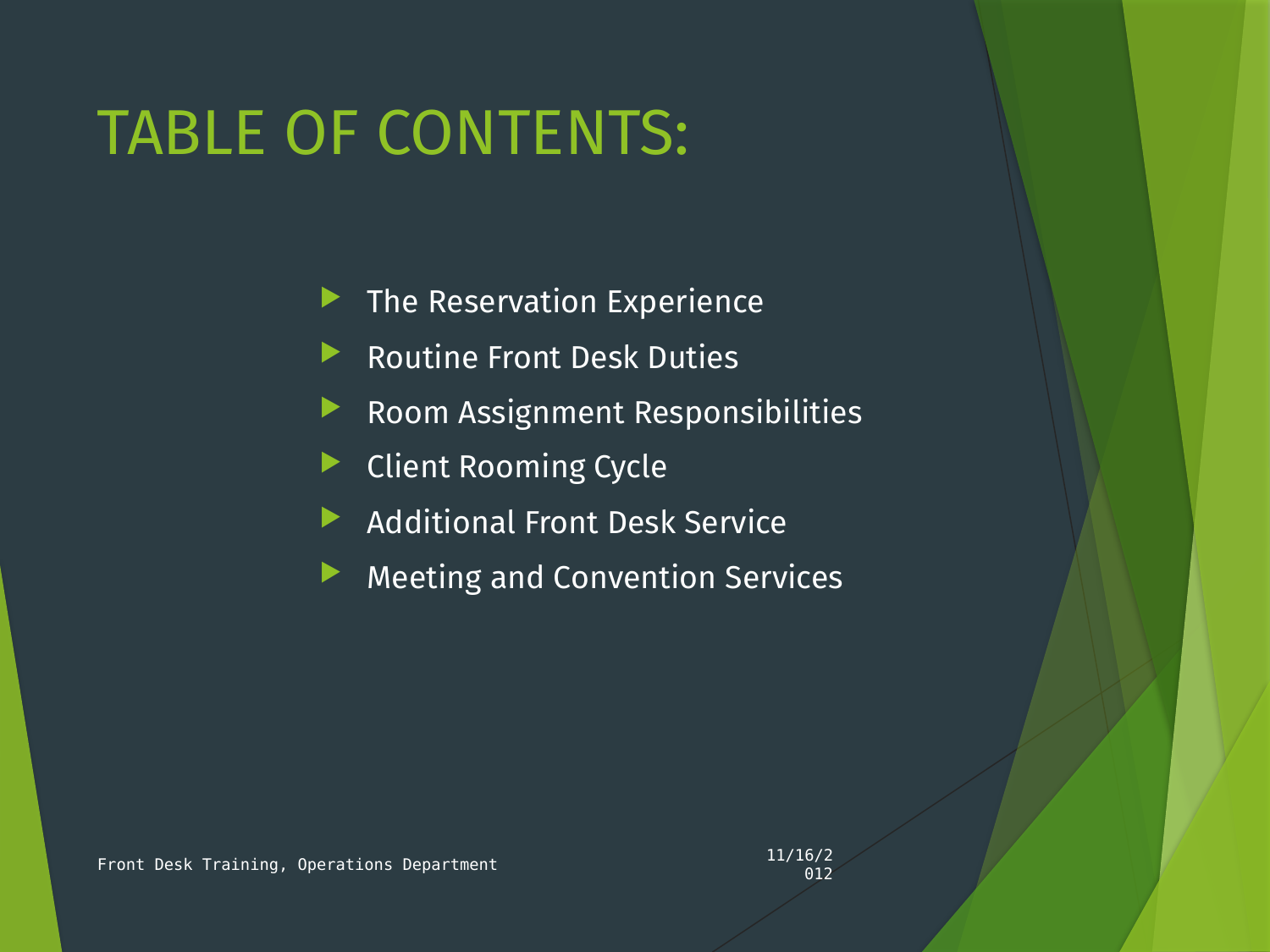

# TABLE OF CONTENTS:
The Reservation Experience
Routine Front Desk Duties
Room Assignment Responsibilities
Client Rooming Cycle
Additional Front Desk Service
Meeting and Convention Services
Front Desk Training, Operations Department
11/16/2012